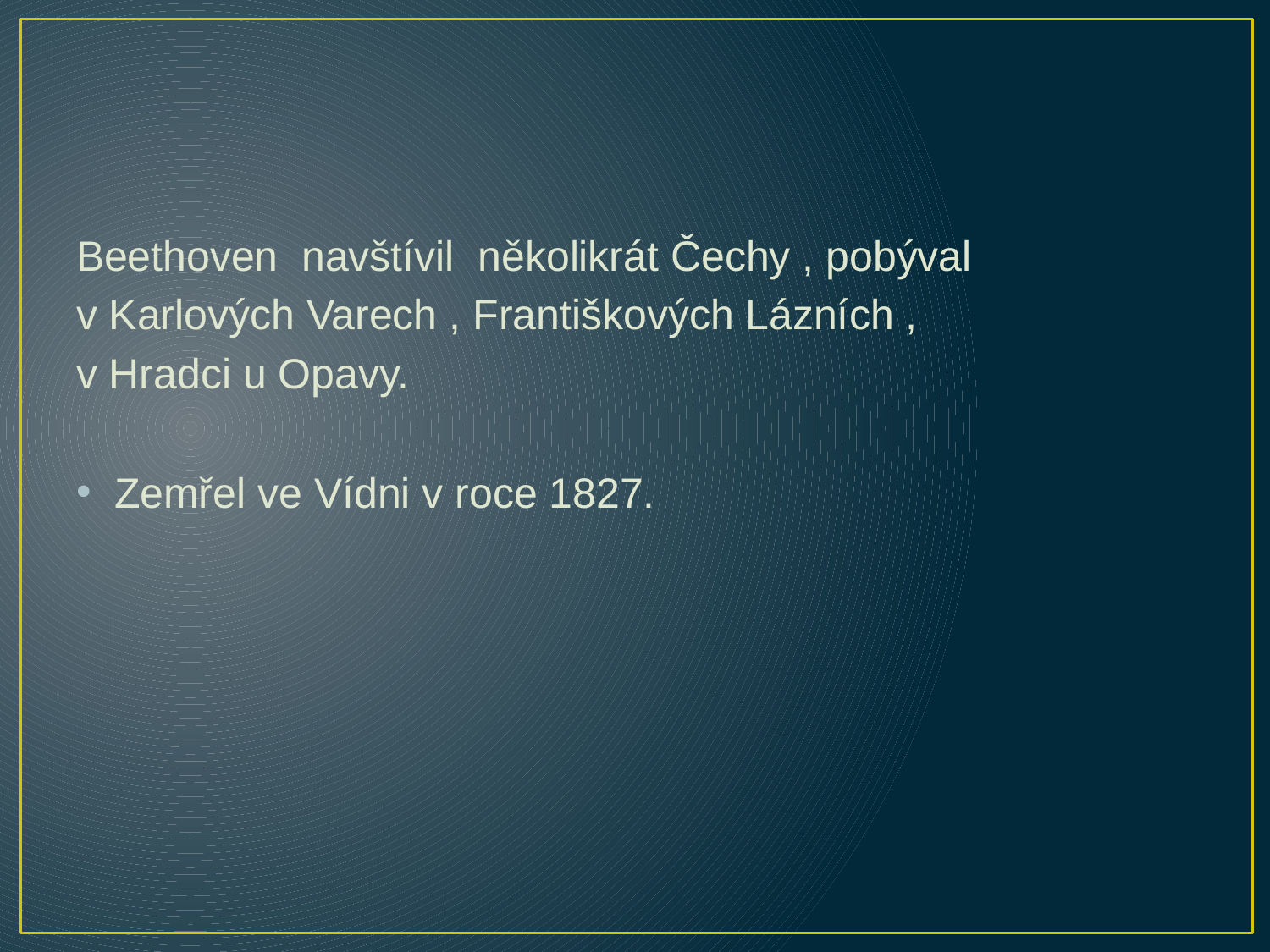

#
Beethoven  navštívil  několikrát Čechy , pobýval
v Karlových Varech , Františkových Lázních ,
v Hradci u Opavy.

Zemřel ve Vídni v roce 1827.